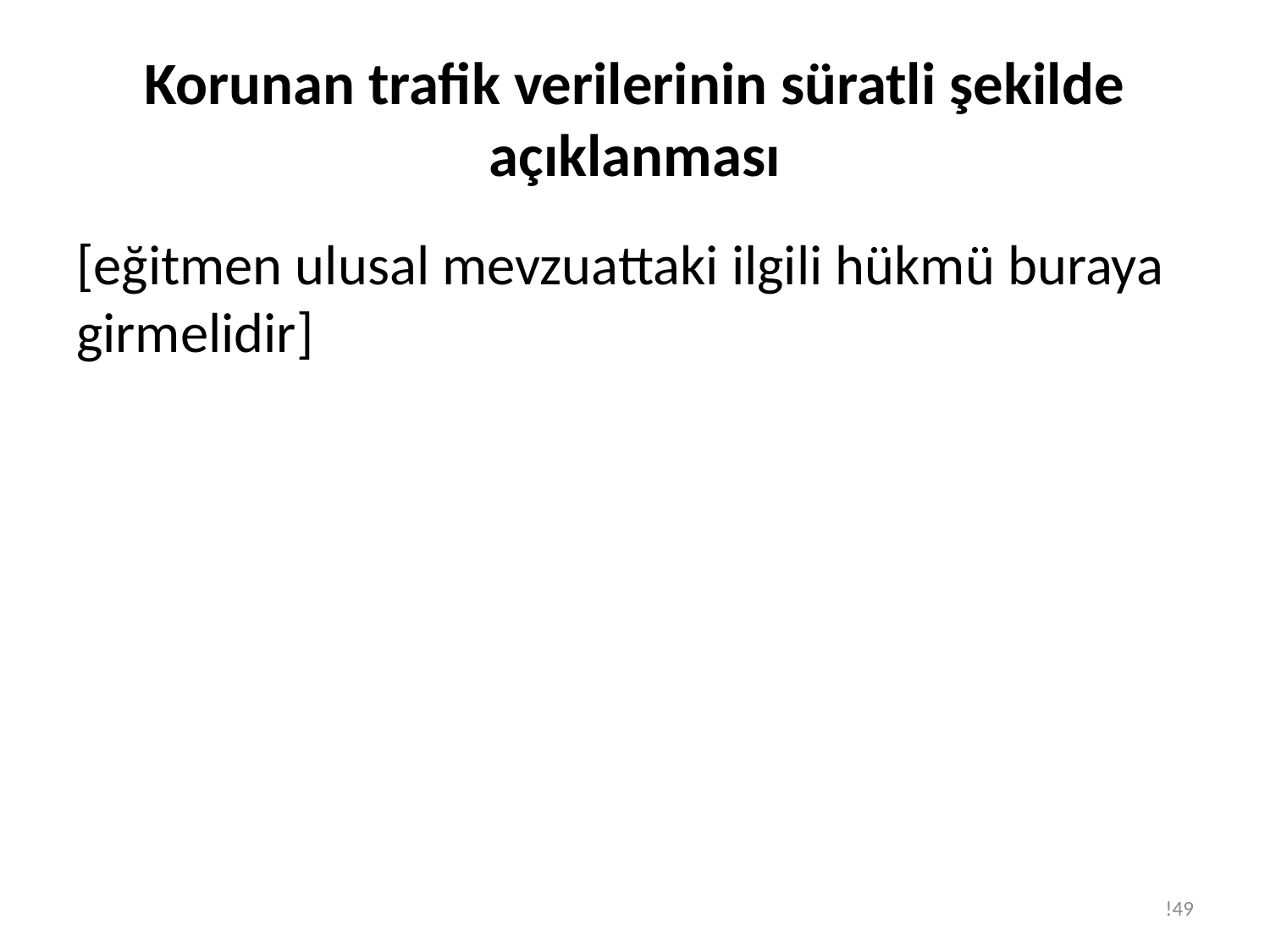

# Korunan trafik verilerinin süratli şekilde açıklanması
[eğitmen ulusal mevzuattaki ilgili hükmü buraya girmelidir]
!49